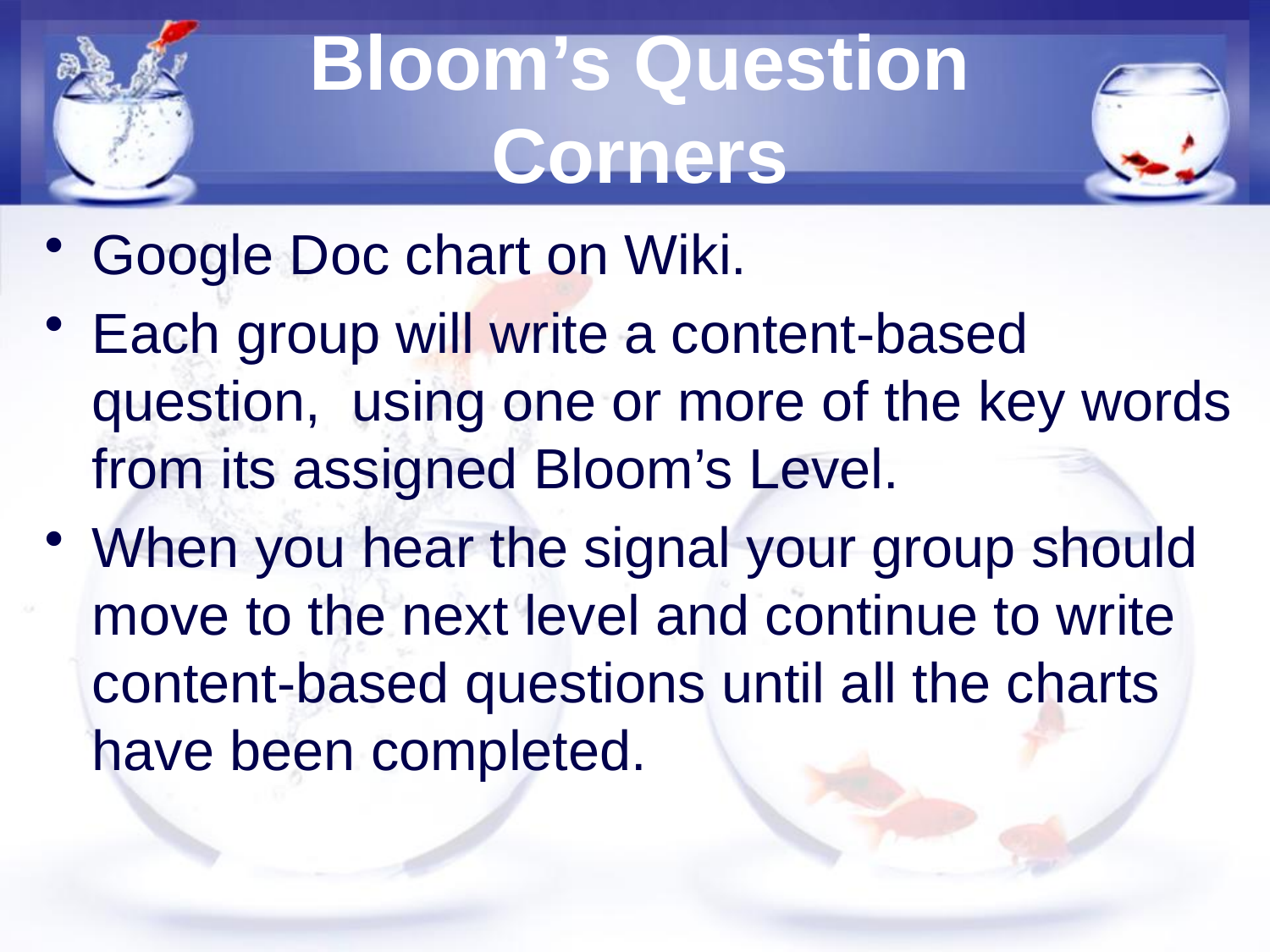

# Bloom’s Question Corners
Google Doc chart on Wiki.
Each group will write a content-based question,  using one or more of the key words from its assigned Bloom’s Level.
When you hear the signal your group should move to the next level and continue to write content-based questions until all the charts have been completed.